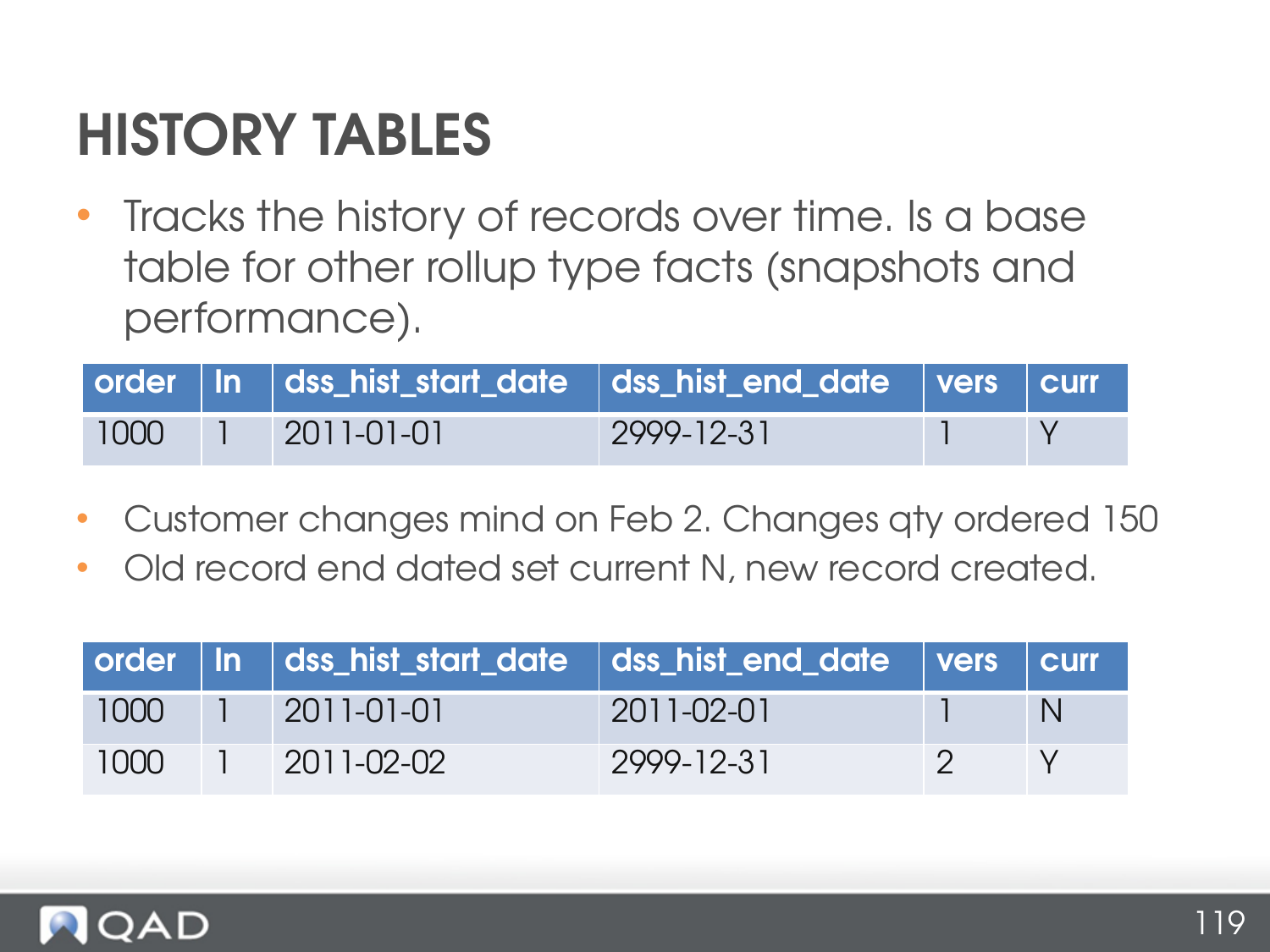

HISTORY TABLES
Tracks the history of records over time. Is a base table for other rollup type facts (snapshots and performance).

Customer changes mind on Feb 2. Changes qty ordered 150
Old record end dated set current N, new record created.

| order | In | dss\_hist\_start\_date | dss\_hist\_end\_date | vers | curr |
| --- | --- | --- | --- | --- | --- |
| 1000 | 1 | 2011-01-01 | 2999-12-31 | 1 | Y |
| order | In | dss\_hist\_start\_date | dss\_hist\_end\_date | vers | curr |
| --- | --- | --- | --- | --- | --- |
| 1000 | 1 | 2011-01-01 | 2011-02-01 | 1 | N |
| 1000 | 1 | 2011-02-02 | 2999-12-31 | 2 | Y |
119